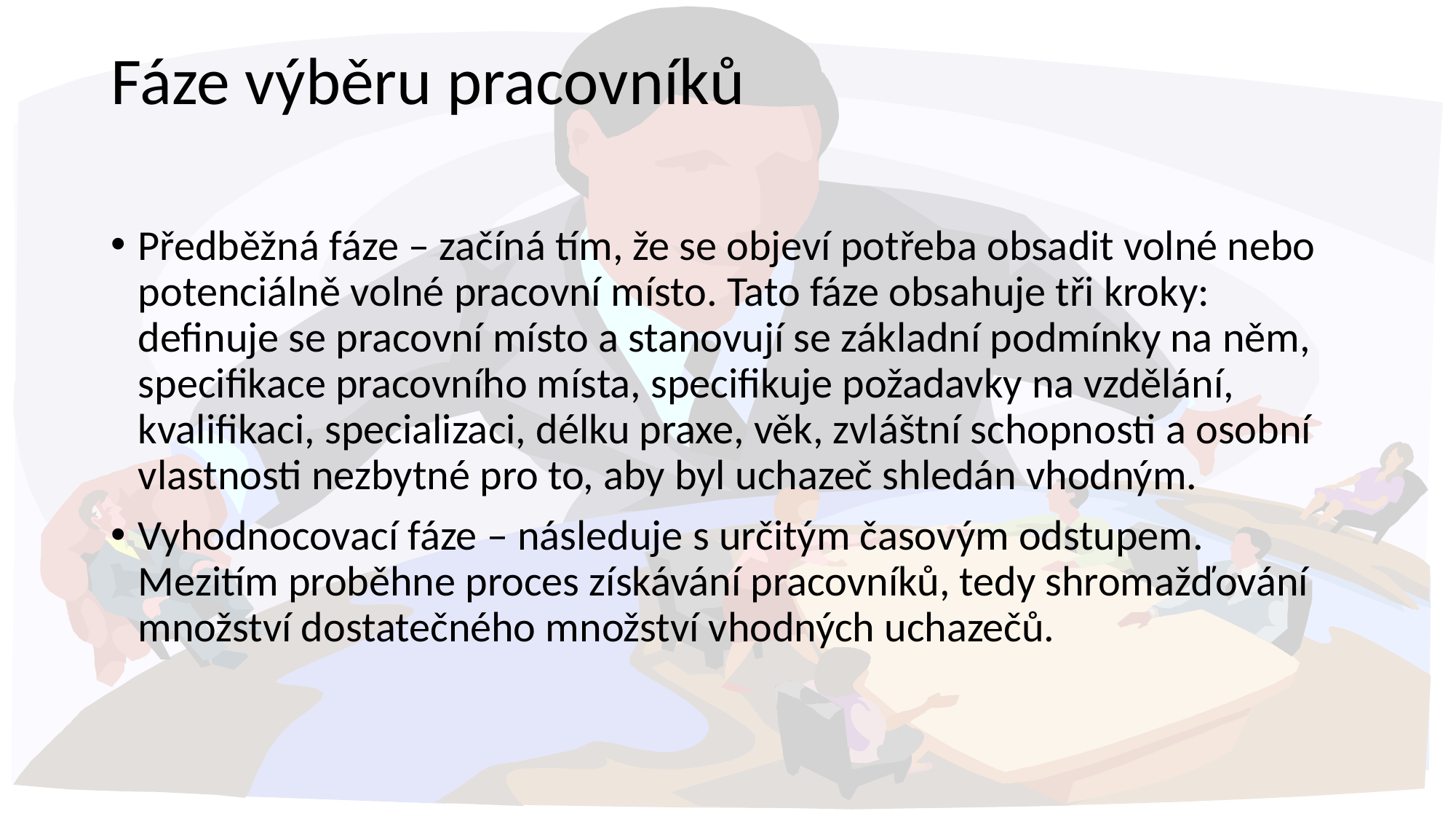

# Fáze výběru pracovníků
Předběžná fáze – začíná tím, že se objeví potřeba obsadit volné nebo potenciálně volné pracovní místo. Tato fáze obsahuje tři kroky: definuje se pracovní místo a stanovují se základní podmínky na něm, specifikace pracovního místa, specifikuje požadavky na vzdělání, kvalifikaci, specializaci, délku praxe, věk, zvláštní schopnosti a osobní vlastnosti nezbytné pro to, aby byl uchazeč shledán vhodným.
Vyhodnocovací fáze – následuje s určitým časovým odstupem. Mezitím proběhne proces získávání pracovníků, tedy shromažďování množství dostatečného množství vhodných uchazečů.